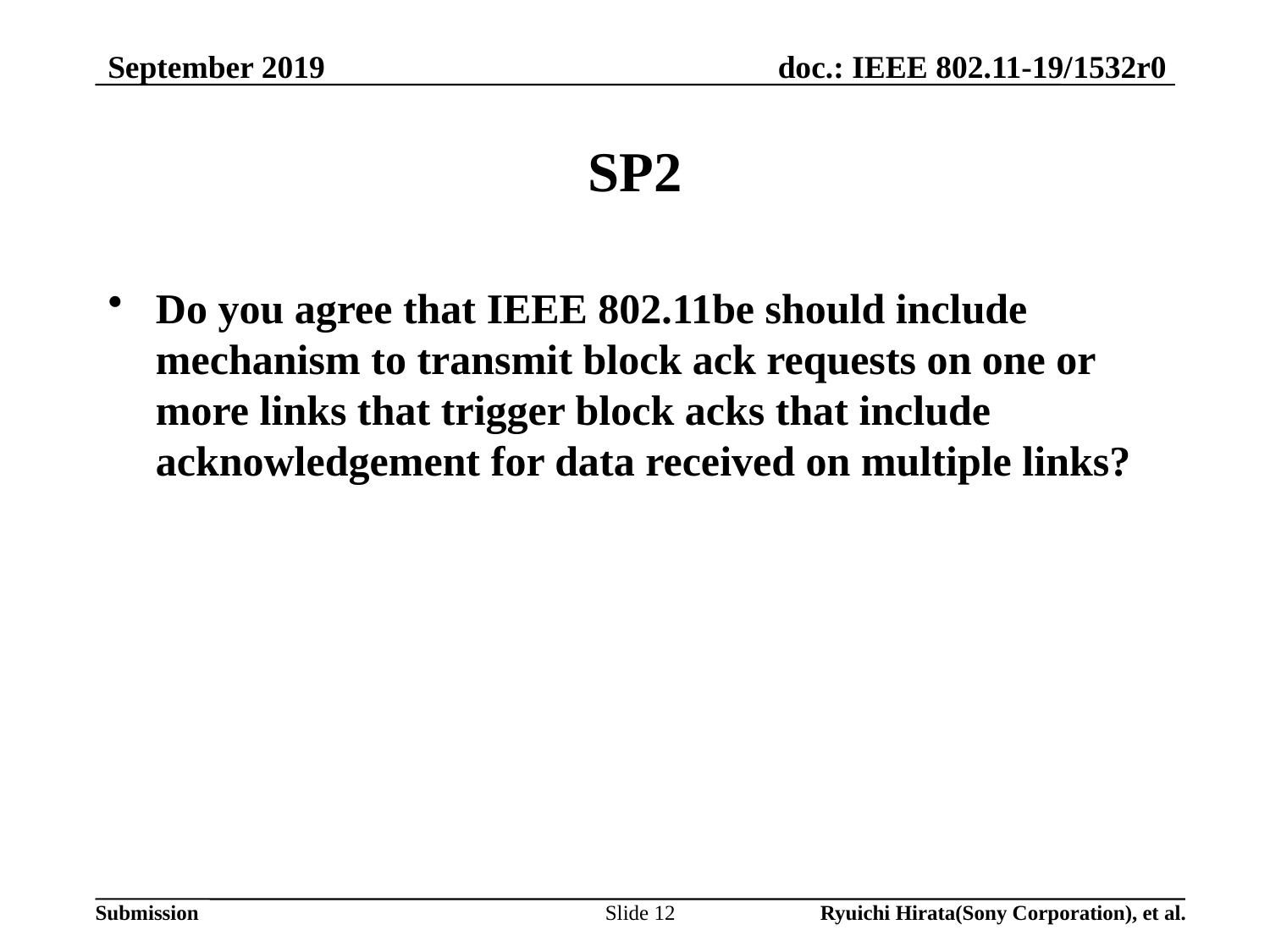

September 2019
# SP2
Do you agree that IEEE 802.11be should include mechanism to transmit block ack requests on one or more links that trigger block acks that include acknowledgement for data received on multiple links?
Slide 12
Ryuichi Hirata(Sony Corporation), et al.